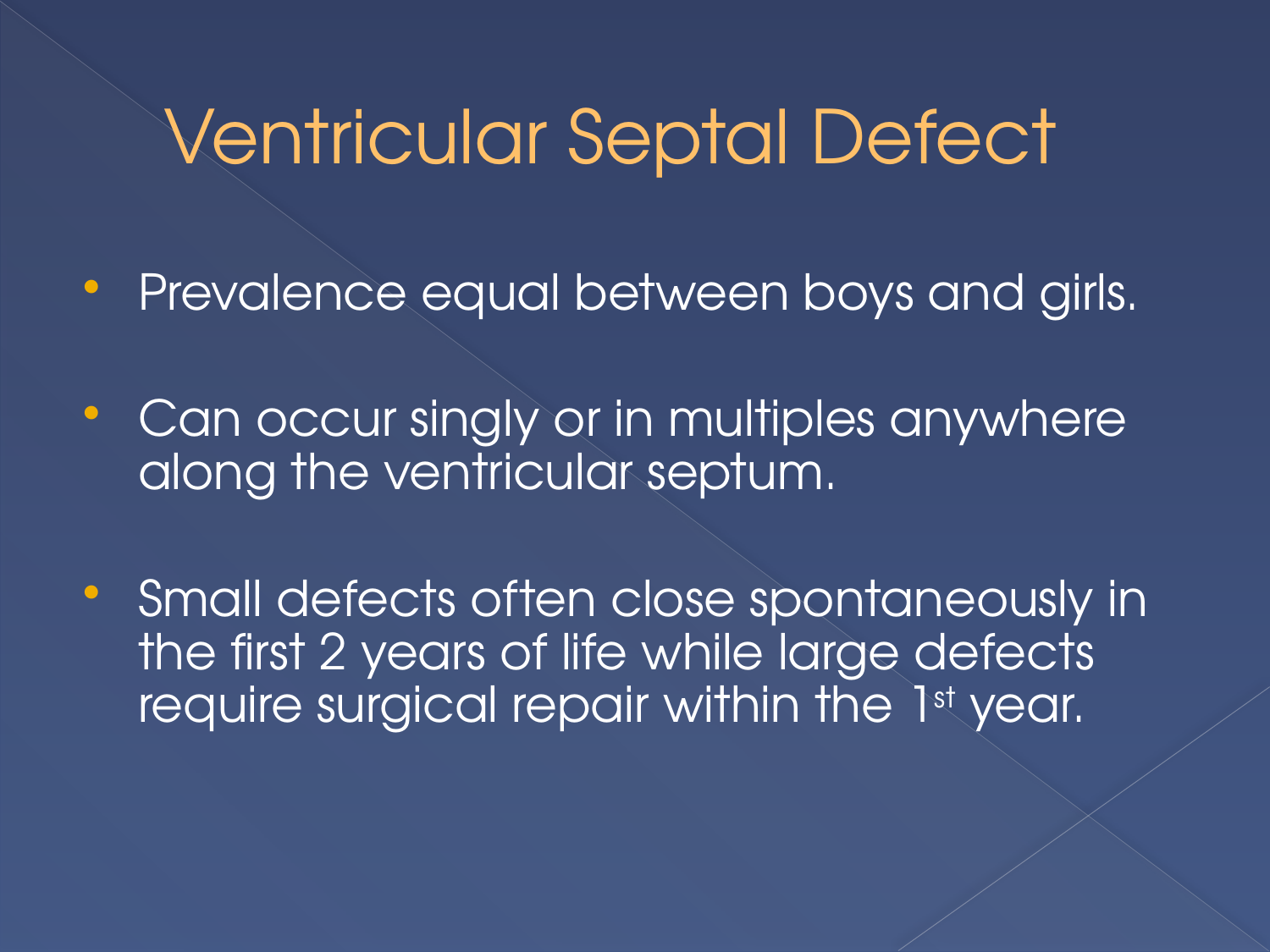

# Ventricular Septal Defect
Prevalence equal between boys and girls.

Can occur singly or in multiples anywhere along the ventricular septum.

Small defects often close spontaneously in the first 2 years of life while large defects require surgical repair within the 1st year.